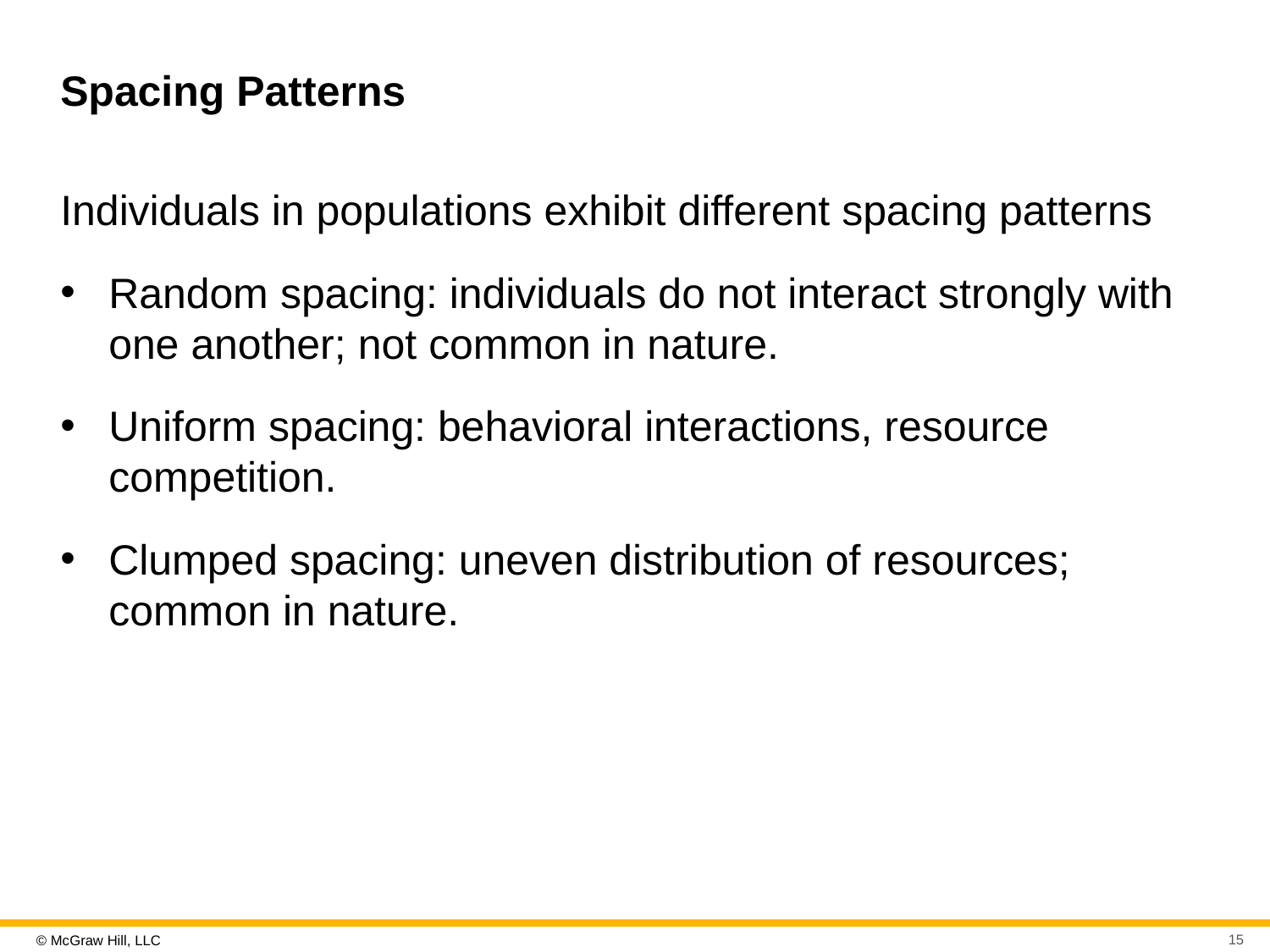

# Spacing Patterns
Individuals in populations exhibit different spacing patterns
Random spacing: individuals do not interact strongly with one another; not common in nature.
Uniform spacing: behavioral interactions, resource competition.
Clumped spacing: uneven distribution of resources; common in nature.
15